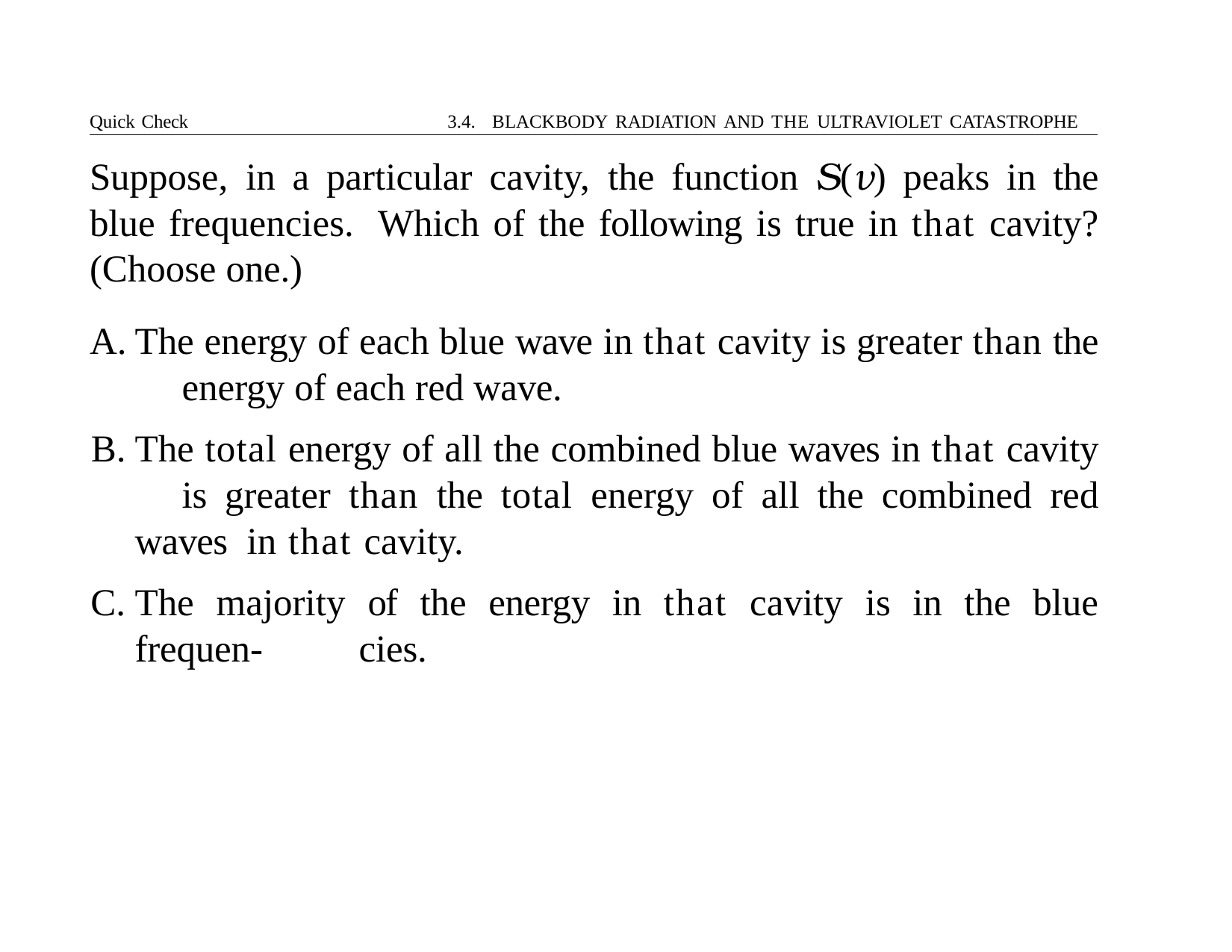

Quick Check	3.4.  BLACKBODY RADIATION AND THE ULTRAVIOLET CATASTROPHE

# Suppose, in a particular cavity, the function S(ν) peaks in the blue frequencies.  Which of the following is true in that cavity? (Choose one.)
The energy of each blue wave in that cavity is greater than the 	energy of each red wave.
The total energy of all the combined blue waves in that cavity 	is greater than the total energy of all the combined red waves 	in that cavity.
The majority of the energy in that cavity is in the blue frequen- 	cies.